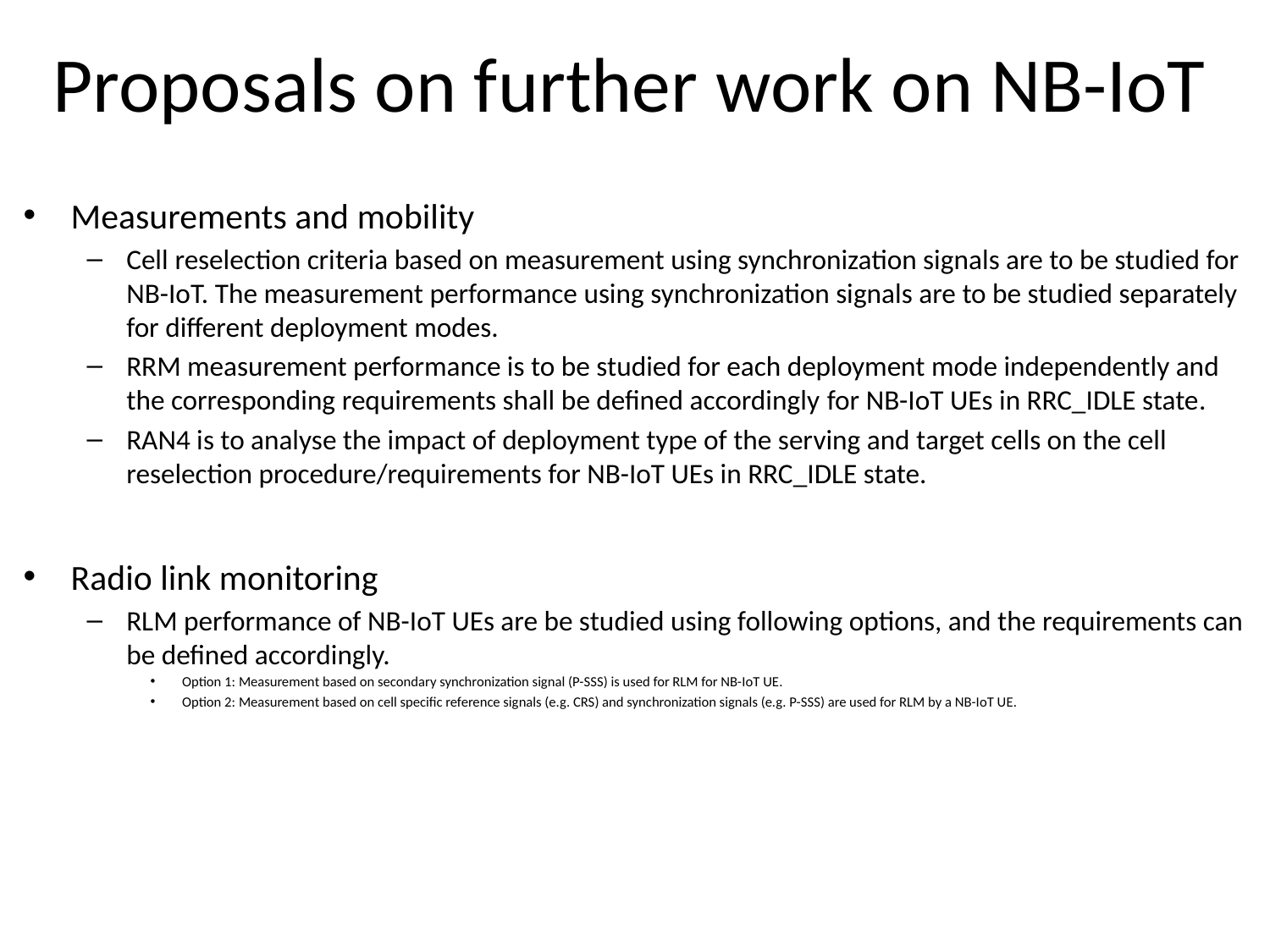

# Proposals on further work on NB-IoT

Measurements and mobility
Cell reselection criteria based on measurement using synchronization signals are to be studied for NB-IoT. The measurement performance using synchronization signals are to be studied separately for different deployment modes.
RRM measurement performance is to be studied for each deployment mode independently and the corresponding requirements shall be defined accordingly for NB-IoT UEs in RRC_IDLE state.
RAN4 is to analyse the impact of deployment type of the serving and target cells on the cell reselection procedure/requirements for NB-IoT UEs in RRC_IDLE state.

Radio link monitoring
RLM performance of NB-IoT UEs are be studied using following options, and the requirements can be defined accordingly.
Option 1: Measurement based on secondary synchronization signal (P-SSS) is used for RLM for NB-IoT UE.
Option 2: Measurement based on cell specific reference signals (e.g. CRS) and synchronization signals (e.g. P-SSS) are used for RLM by a NB-IoT UE.